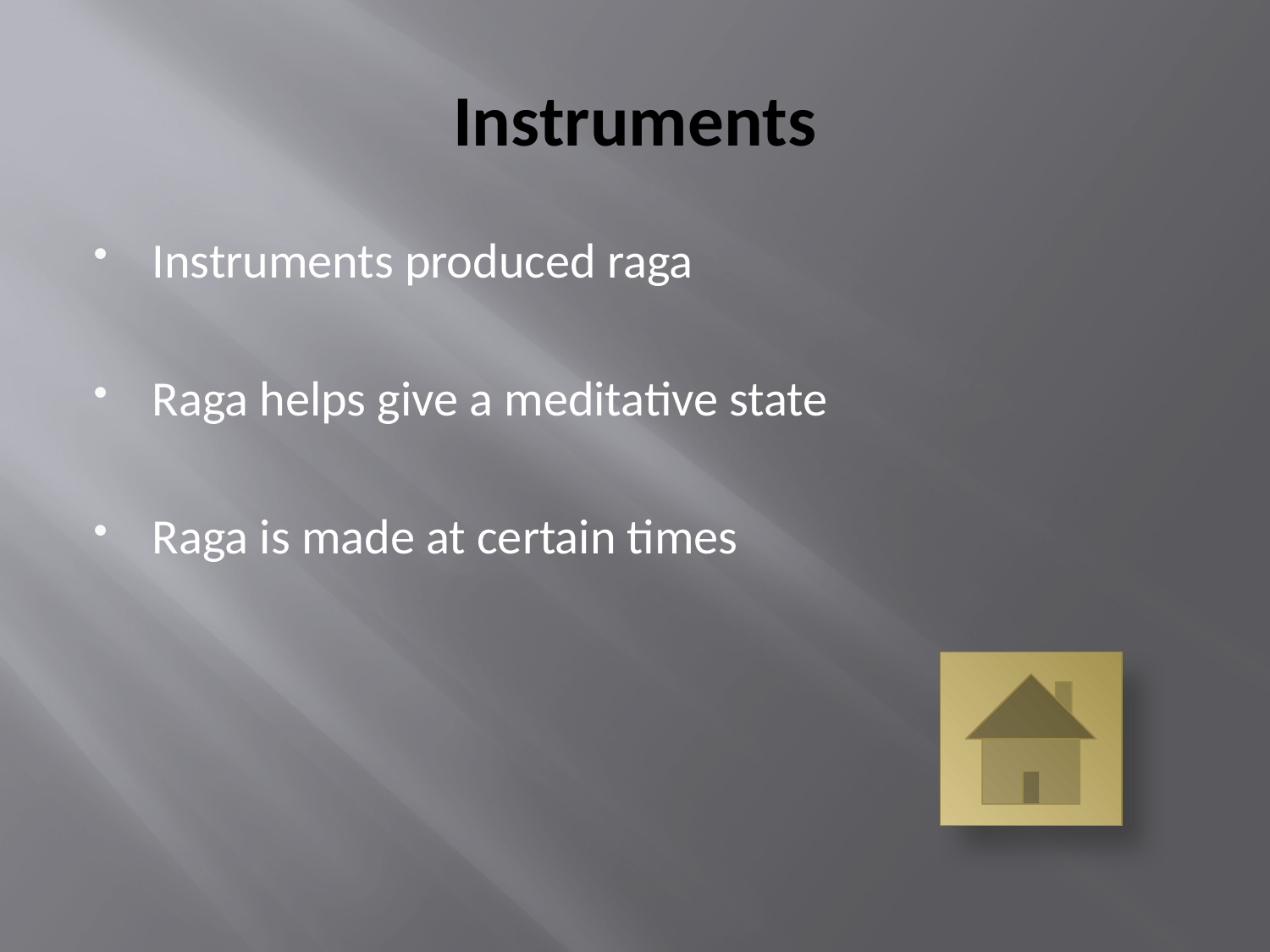

# Instruments
Instruments produced raga

Raga helps give a meditative state

Raga is made at certain times